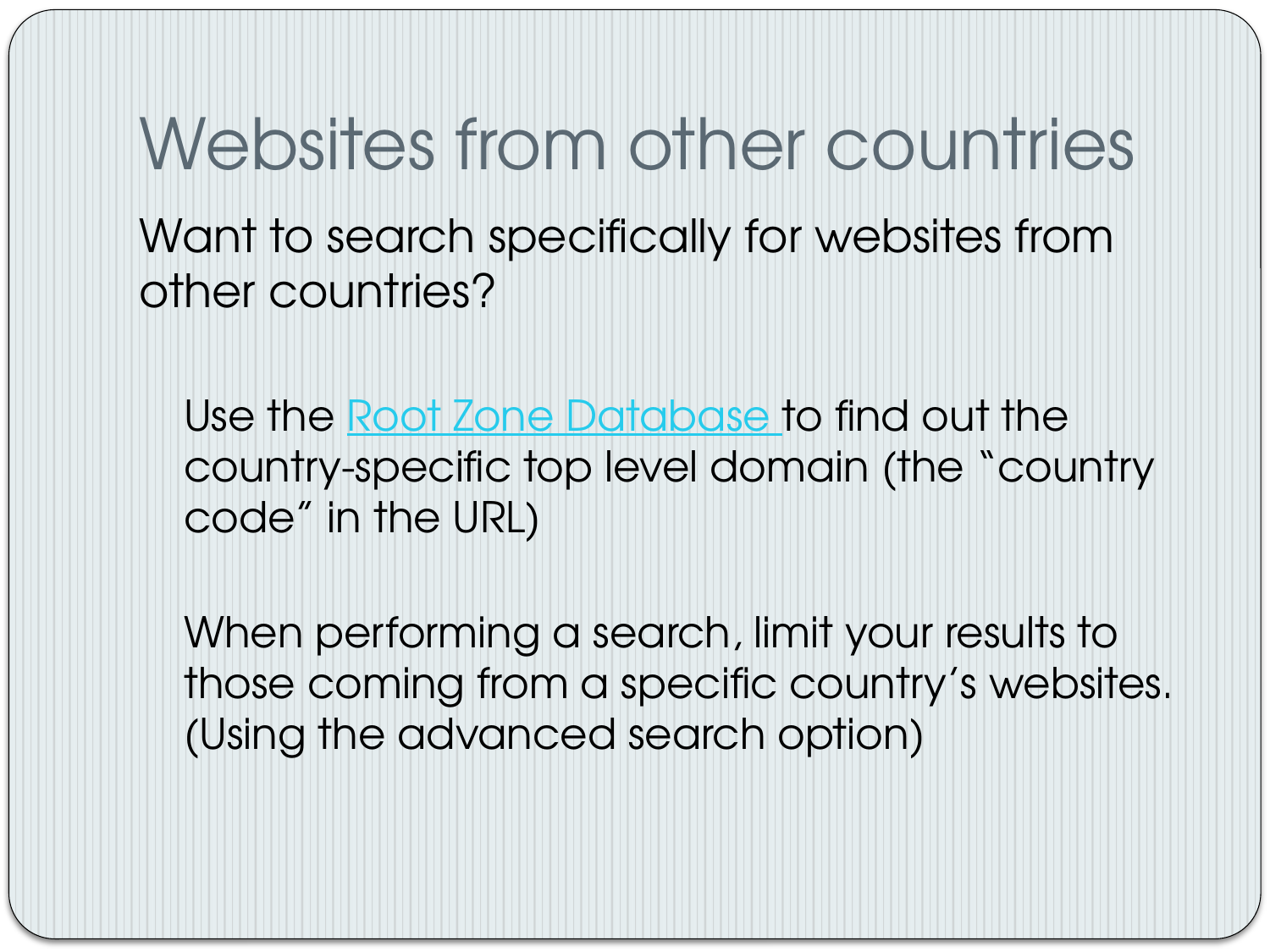

# Websites from other countries
Want to search specifically for websites from other countries?

Use the Root Zone Database to find out the country-specific top level domain (the “country code” in the URL)

When performing a search, limit your results to those coming from a specific country’s websites. (Using the advanced search option)